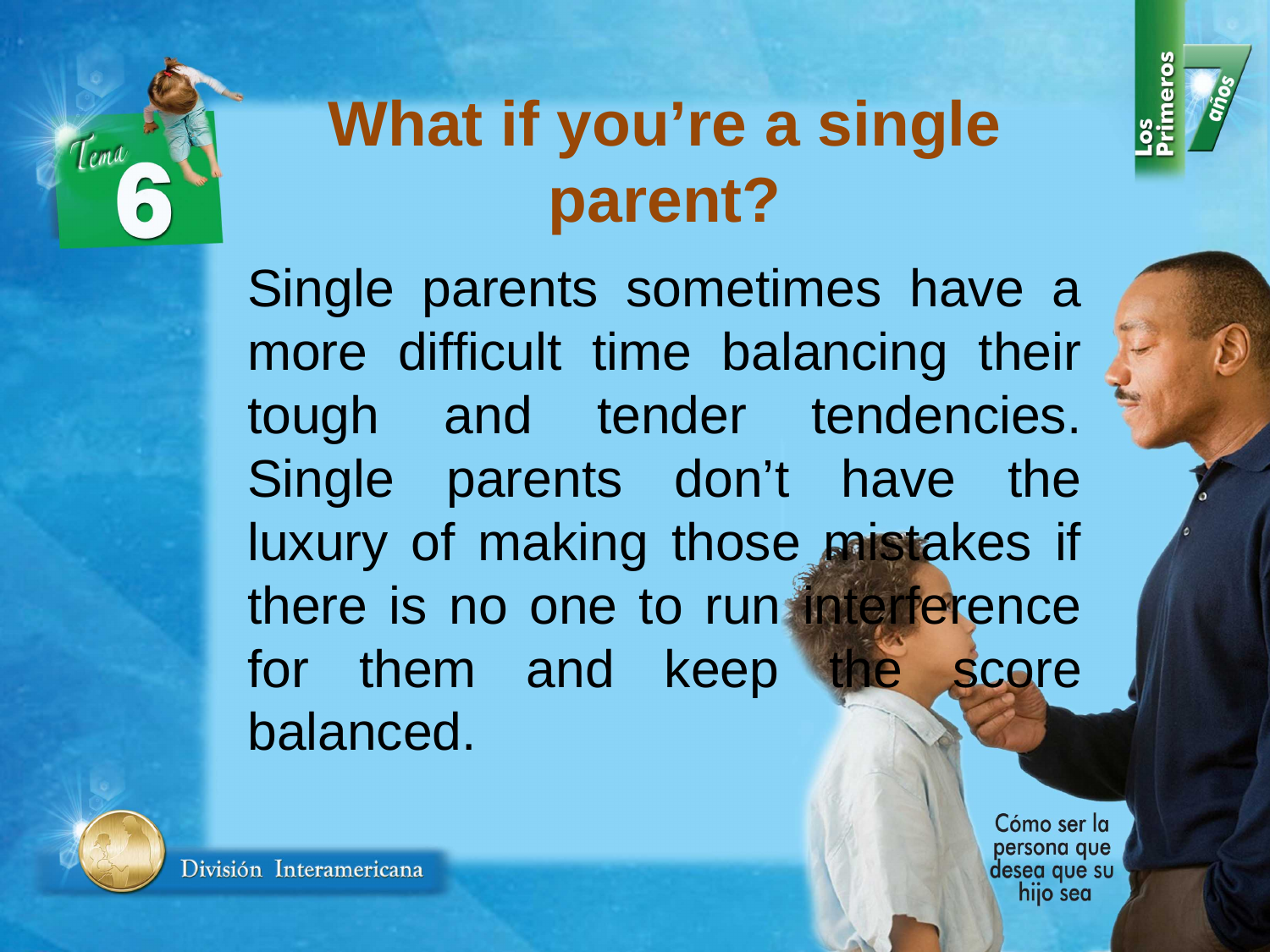

What if you’re a single parent?

Single parents sometimes have a more difficult time balancing their tough and tender tendencies. Single parents don’t have the luxury of making those mistakes if there is no one to run interference for them and keep the score balanced.